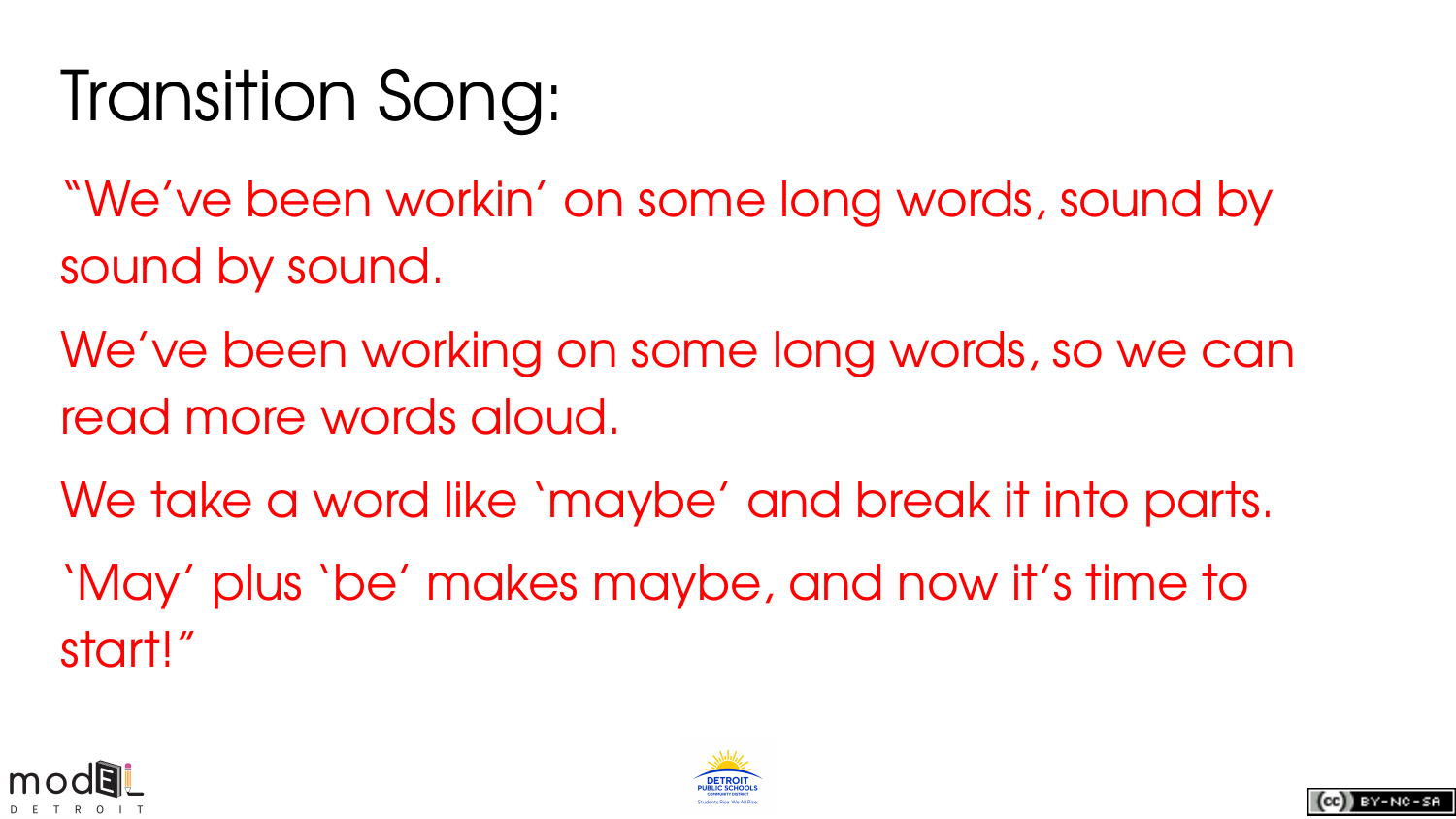

# Transition Song:
“We’ve been workin’ on some long words, sound by sound by sound.
We’ve been working on some long words, so we can read more words aloud.
We take a word like ‘maybe’ and break it into parts.
‘May’ plus ‘be’ makes maybe, and now it’s time to start!”